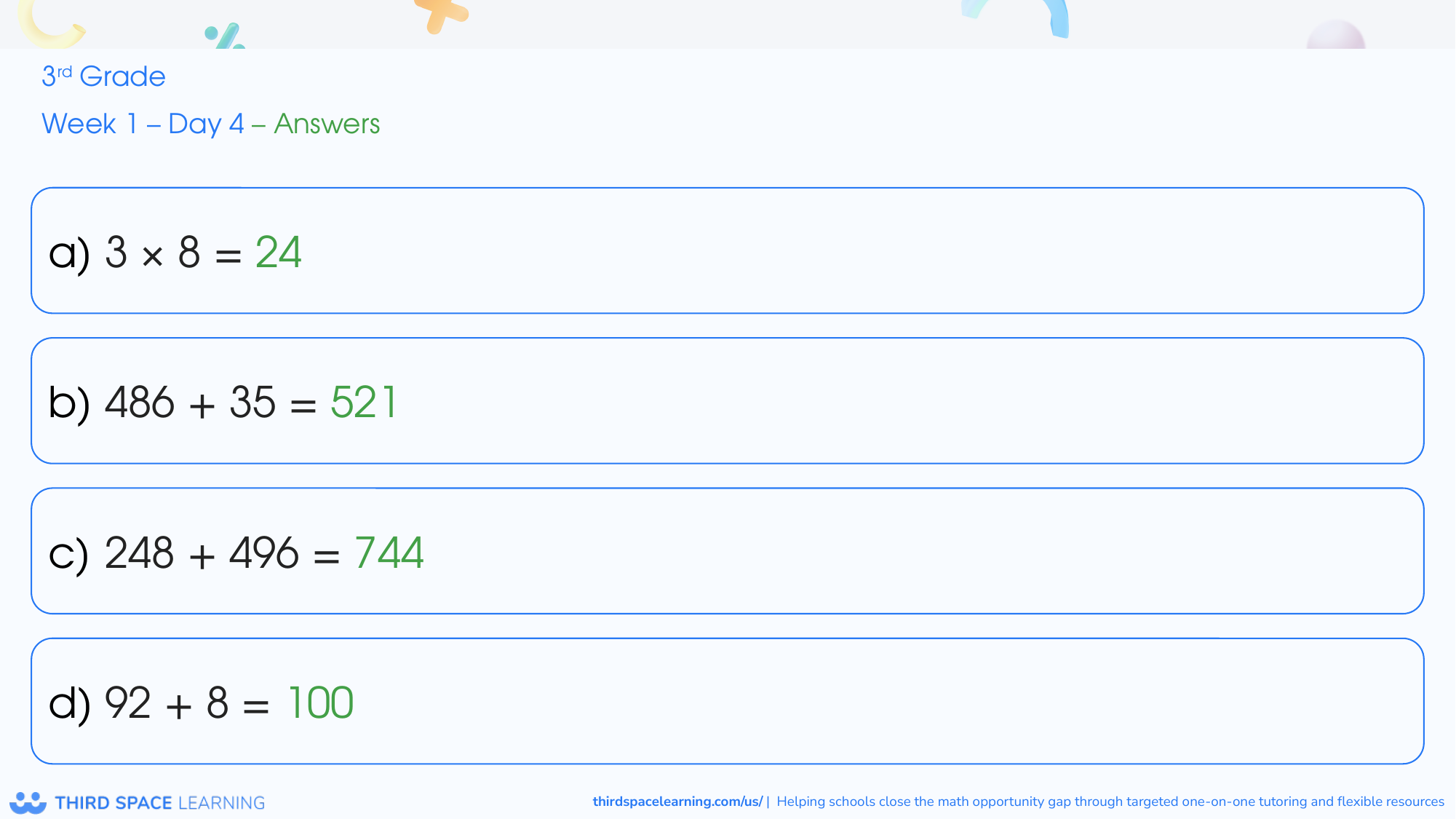

3rd Grade
Week 1 – Day 4 – Answers
3 × 8 = 24
486 + 35 = 521
248 + 496 = 744
92 + 8 = 100